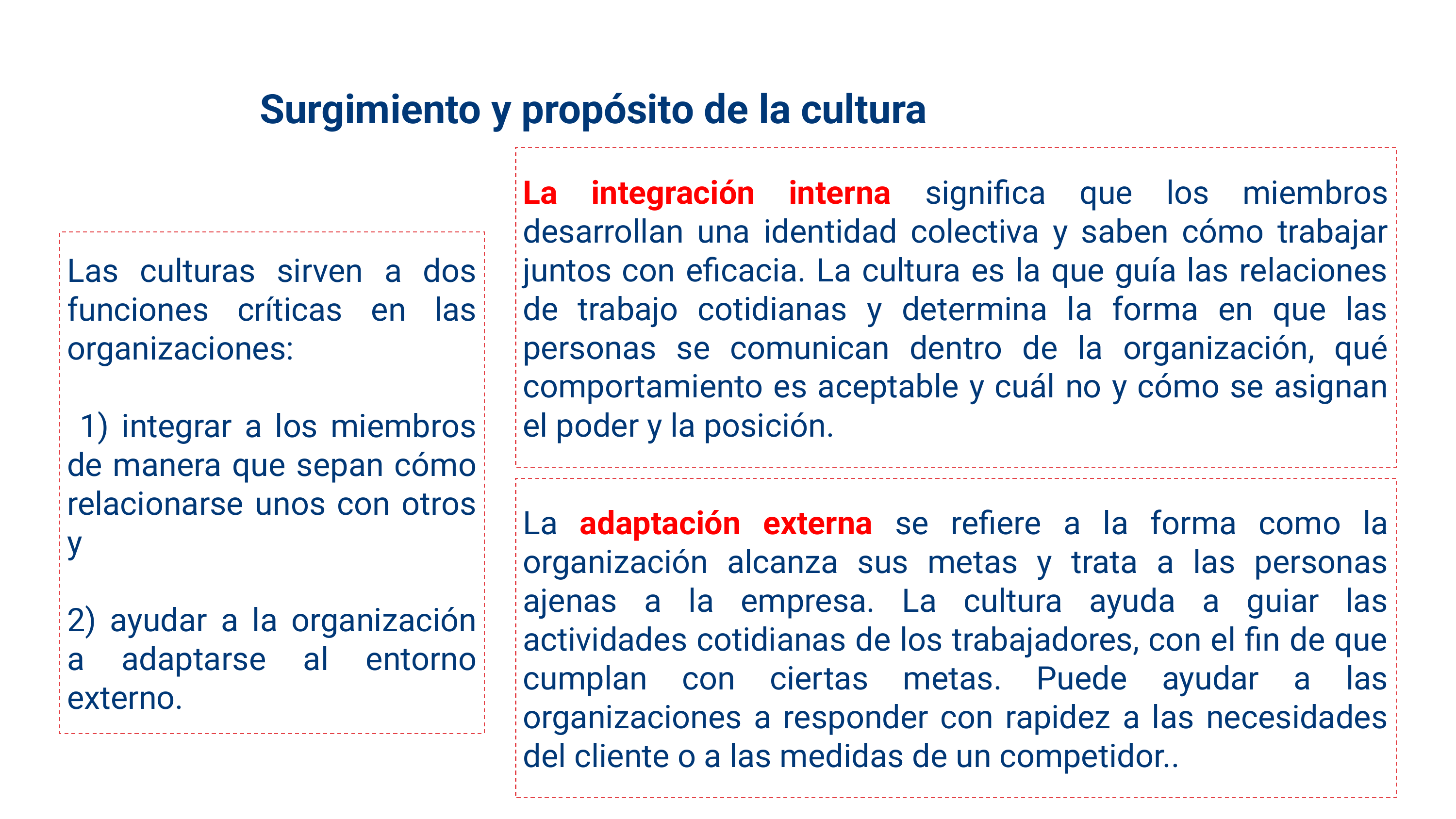

# Surgimiento y propósito de la cultura
La integración interna significa que los miembros desarrollan una identidad colectiva y saben cómo trabajar juntos con eficacia. La cultura es la que guía las relaciones de trabajo cotidianas y determina la forma en que las personas se comunican dentro de la organización, qué comportamiento es aceptable y cuál no y cómo se asignan el poder y la posición.
Las culturas sirven a dos funciones críticas en las organizaciones:

 1) integrar a los miembros de manera que sepan cómo relacionarse unos con otros y

2) ayudar a la organización a adaptarse al entorno externo.
La adaptación externa se refiere a la forma como la organización alcanza sus metas y trata a las personas ajenas a la empresa. La cultura ayuda a guiar las actividades cotidianas de los trabajadores, con el fin de que cumplan con ciertas metas. Puede ayudar a las organizaciones a responder con rapidez a las necesidades del cliente o a las medidas de un competidor..